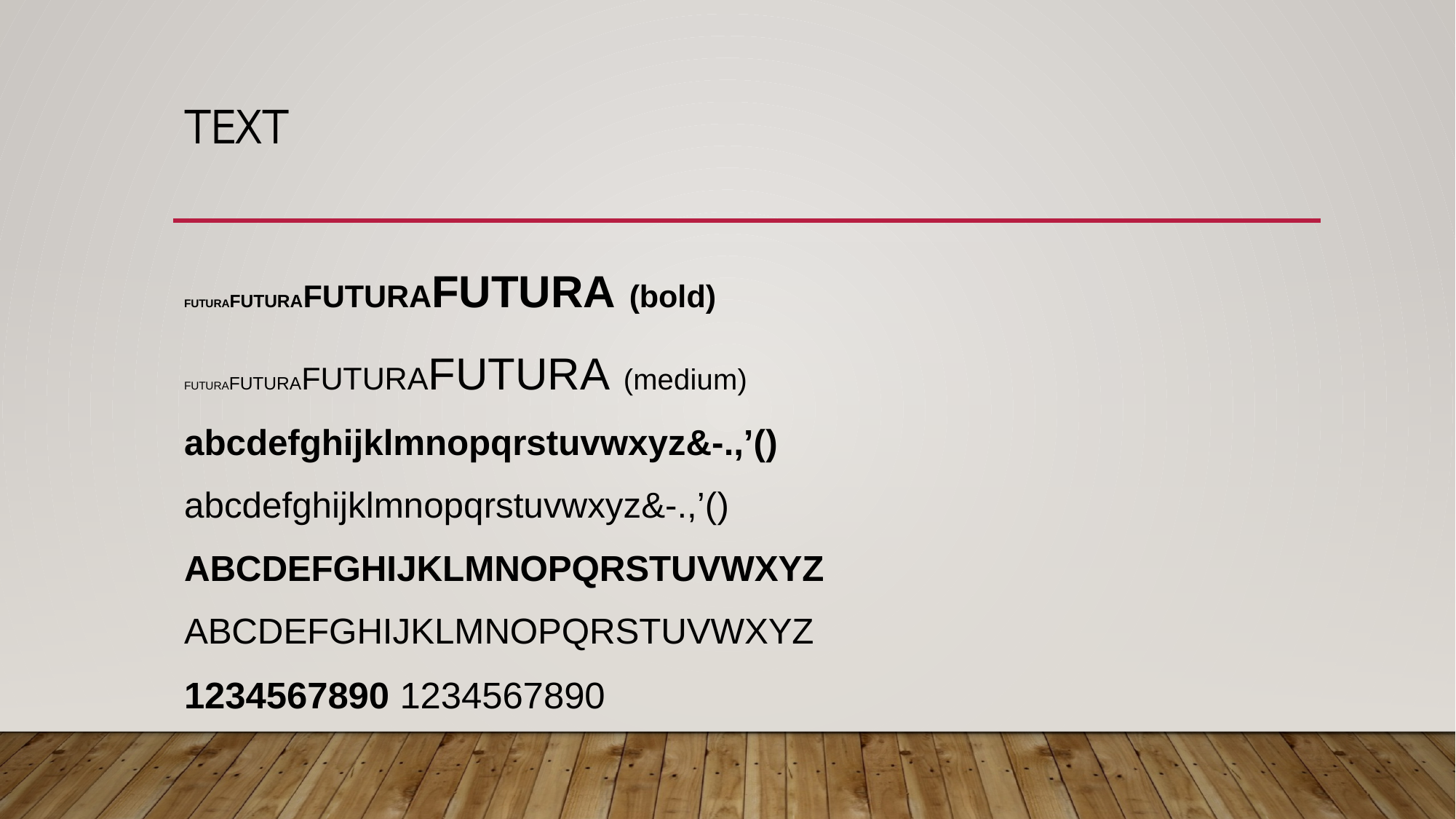

# TEXT
FUTURAFUTURAFUTURAFUTURA (bold)
FUTURAFUTURAFUTURAFUTURA (medium)
abcdefghijklmnopqrstuvwxyz&-.,’()
abcdefghijklmnopqrstuvwxyz&-.,’()
ABCDEFGHIJKLMNOPQRSTUVWXYZ
ABCDEFGHIJKLMNOPQRSTUVWXYZ
1234567890 1234567890